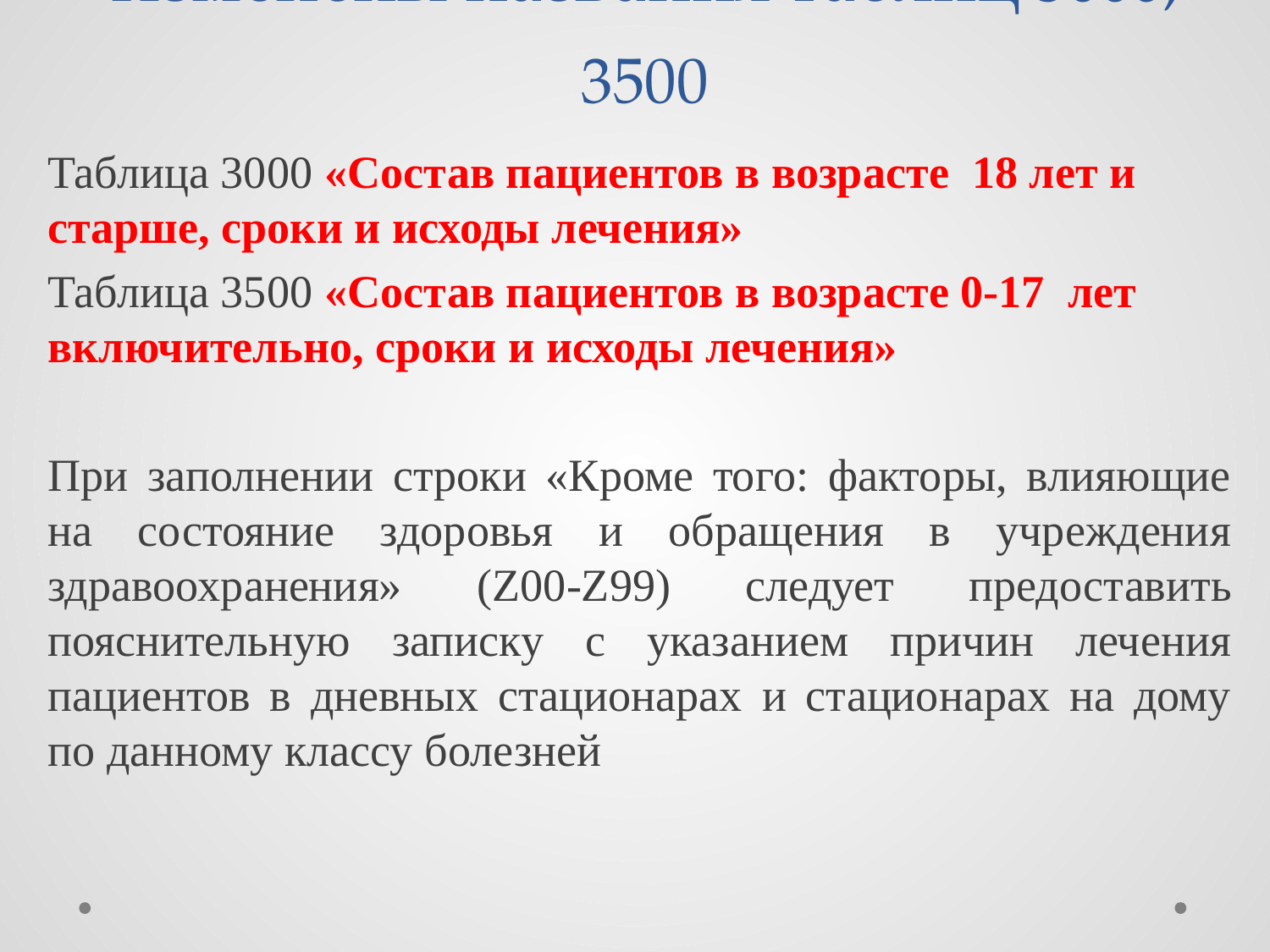

# Изменены названия таблиц 3000, 3500
Таблица 3000 «Состав пациентов в возрасте  18 лет и старше, сроки и исходы лечения»
Таблица 3500 «Состав пациентов в возрасте 0-17  лет включительно, сроки и исходы лечения»

При заполнении строки «Кроме того: факторы, влияющие на состояние здоровья и обращения в учреждения здравоохранения» (Z00-Z99) следует предоставить пояснительную записку с указанием причин лечения пациентов в дневных стационарах и стационарах на дому по данному классу болезней